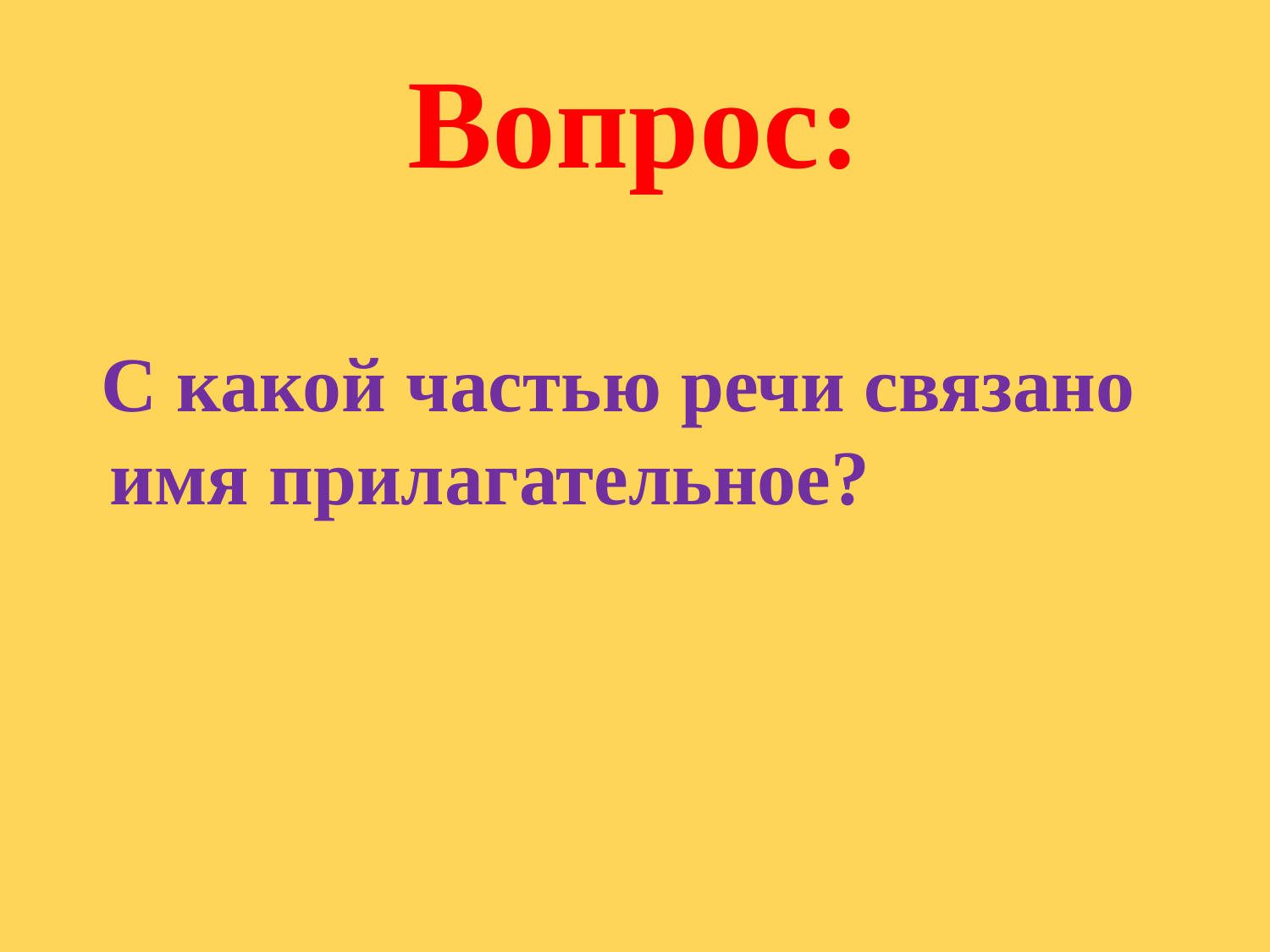

# Вопрос:
  С какой частью речи связано имя прилагательное?